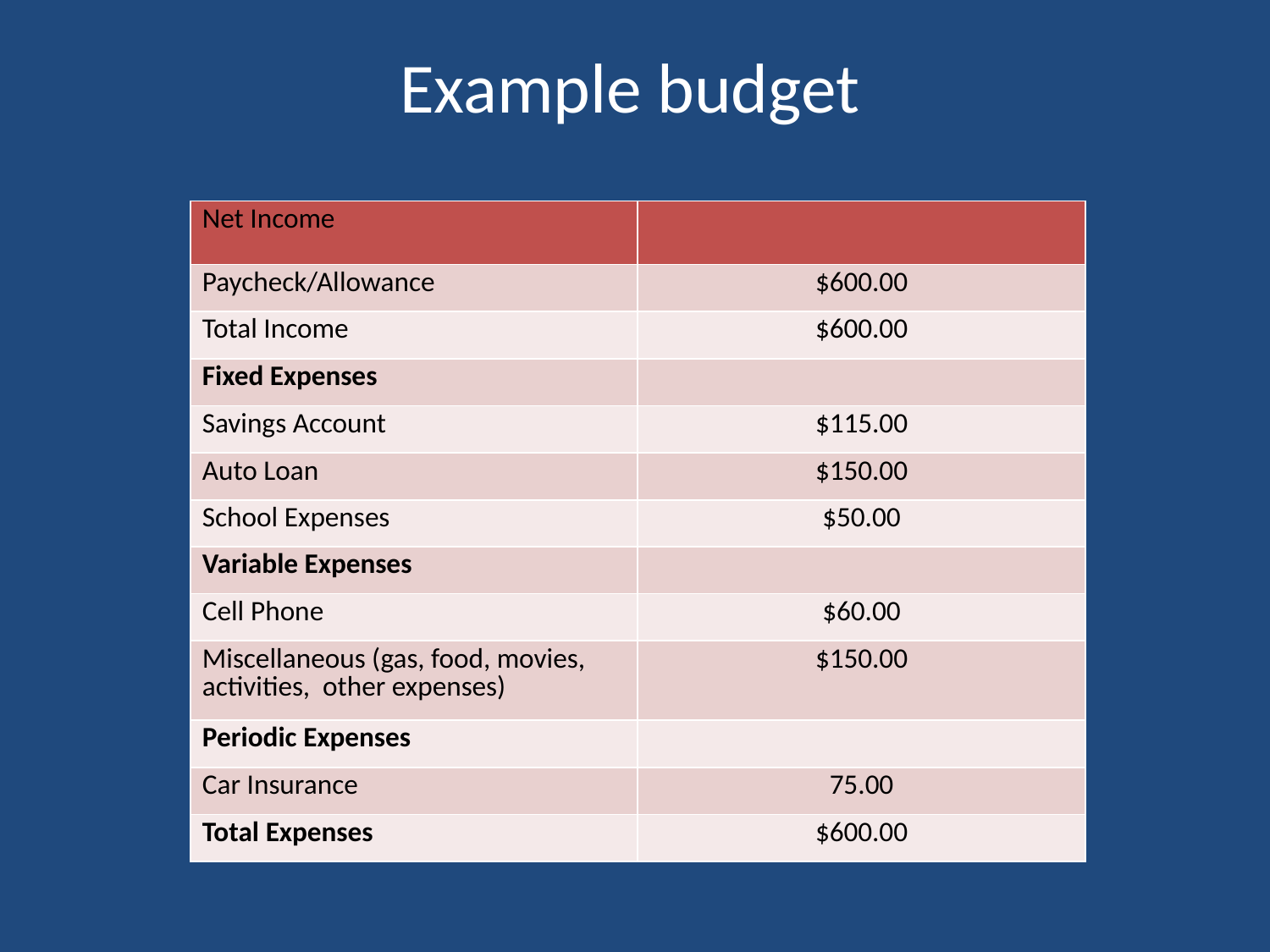

# Example budget
| Net Income |  |
| --- | --- |
| Paycheck/Allowance | $600.00 |
| Total Income | $600.00 |
| Fixed Expenses |  |
| Savings Account | $115.00 |
| Auto Loan | $150.00 |
| School Expenses | $50.00 |
| Variable Expenses |  |
| Cell Phone | $60.00 |
| Miscellaneous (gas, food, movies, activities, other expenses) | $150.00 |
| Periodic Expenses |  |
| Car Insurance | 75.00 |
| Total Expenses | $600.00 |